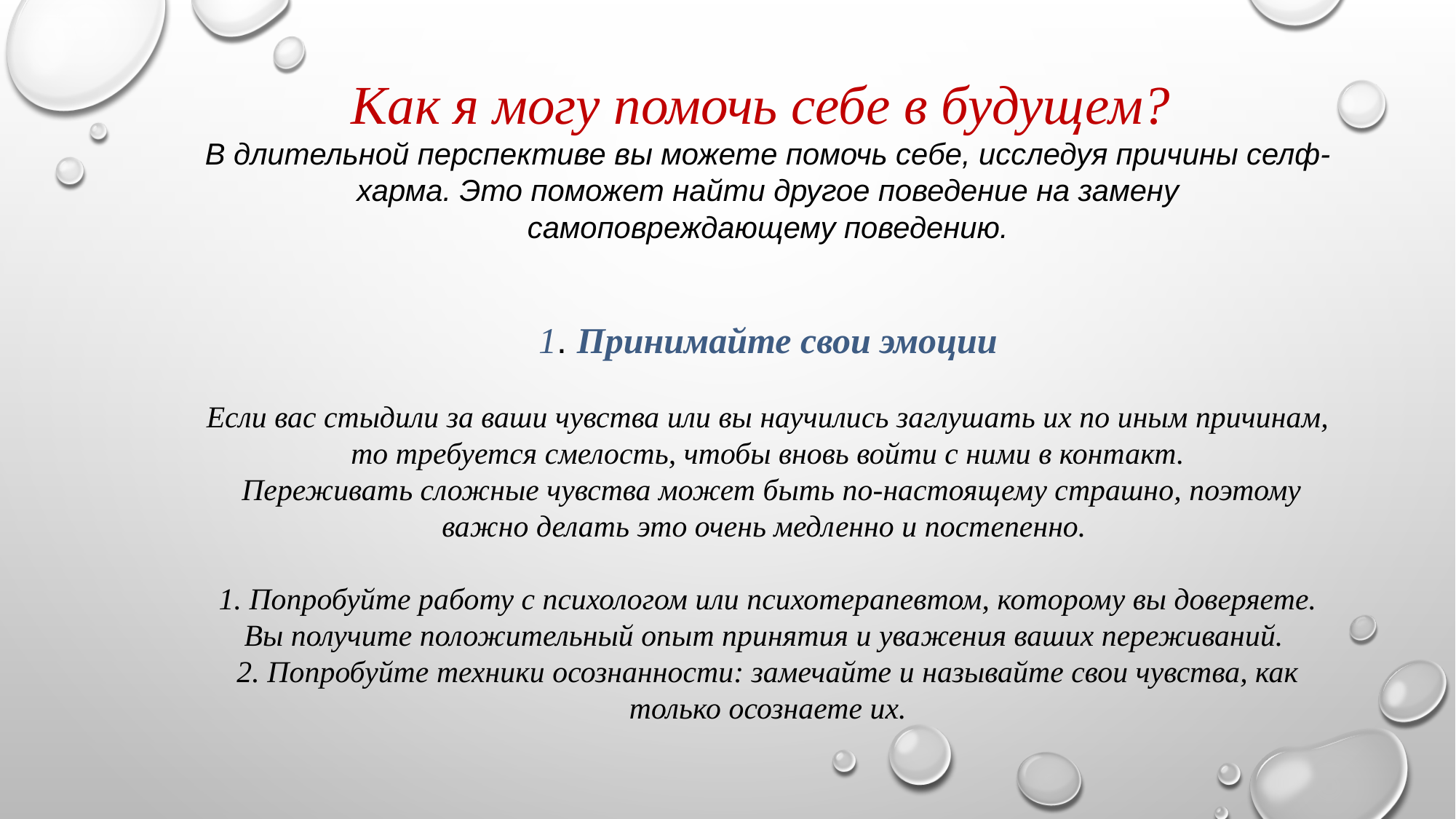

Как я могу помочь себе в будущем?
В длительной перспективе вы можете помочь себе, исследуя причины селф-харма. Это поможет найти другое поведение на замену самоповреждающему поведению.

 1. Принимайте свои эмоции

Если вас стыдили за ваши чувства или вы научились заглушать их по иным причинам, то требуется смелость, чтобы вновь войти с ними в контакт.
 Переживать сложные чувства может быть по-настоящему страшно, поэтому важно делать это очень медленно и постепенно.

1. Попробуйте работу с психологом или психотерапевтом, которому вы доверяете. Вы получите положительный опыт принятия и уважения ваших переживаний.
2. Попробуйте техники осознанности: замечайте и называйте свои чувства, как только осознаете их.